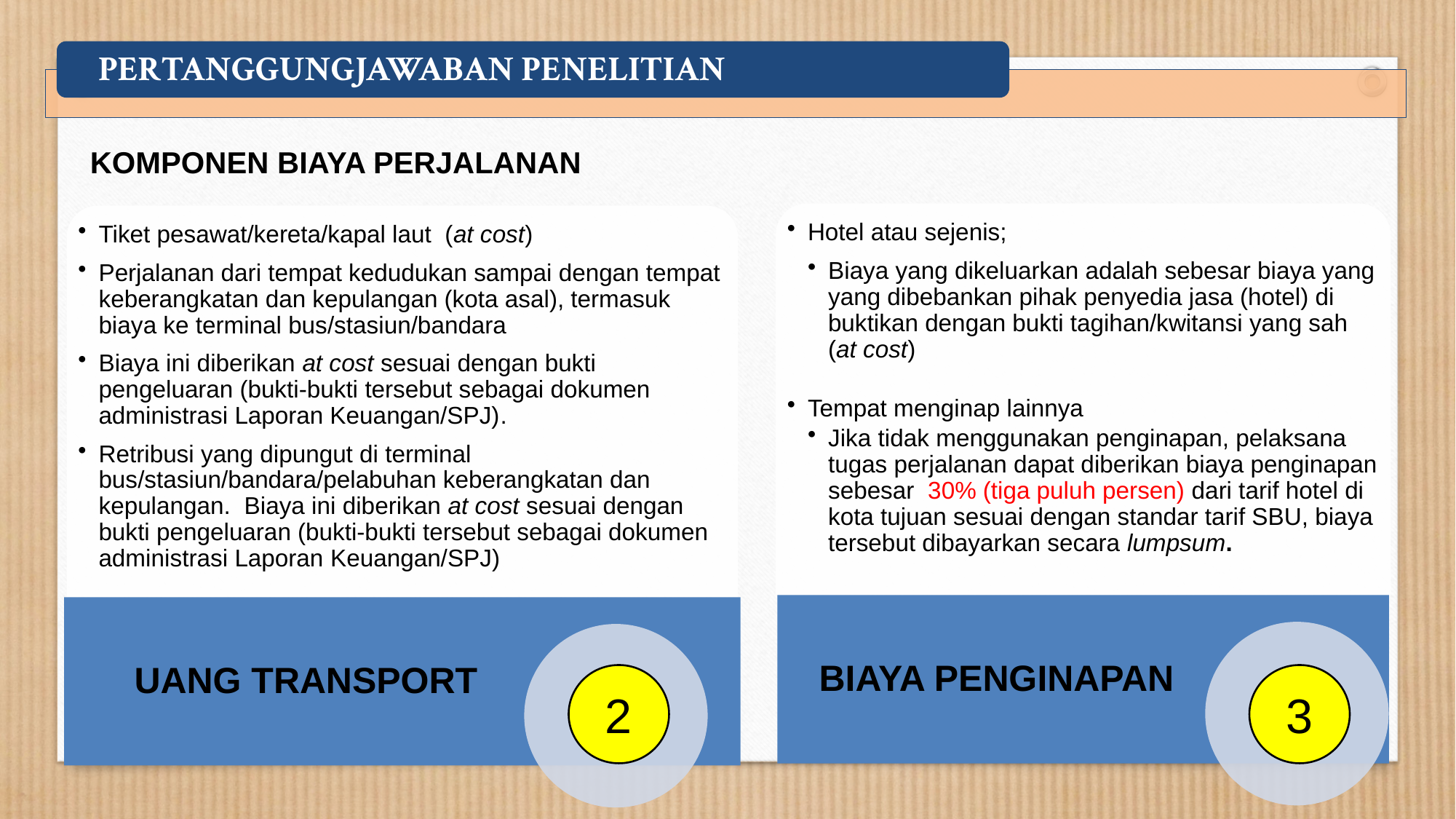

PERTANGGUNGJAWABAN PENELITIAN
KOMPONEN BIAYA PERJALANAN
Hotel atau sejenis;
Biaya yang dikeluarkan adalah sebesar biaya yang yang dibebankan pihak penyedia jasa (hotel) di buktikan dengan bukti tagihan/kwitansi yang sah (at cost)

Tempat menginap lainnya
Jika tidak menggunakan penginapan, pelaksana tugas perjalanan dapat diberikan biaya penginapan sebesar  30% (tiga puluh persen) dari tarif hotel di kota tujuan sesuai dengan standar tarif SBU, biaya tersebut dibayarkan secara lumpsum.
BIAYA PENGINAPAN
Tiket pesawat/kereta/kapal laut  (at cost)
Perjalanan dari tempat kedudukan sampai dengan tempat keberangkatan dan kepulangan (kota asal), termasuk biaya ke terminal bus/stasiun/bandara
Biaya ini diberikan at cost sesuai dengan bukti pengeluaran (bukti-bukti tersebut sebagai dokumen administrasi Laporan Keuangan/SPJ).
Retribusi yang dipungut di terminal bus/stasiun/bandara/pelabuhan keberangkatan dan kepulangan.  Biaya ini diberikan at cost sesuai dengan bukti pengeluaran (bukti-bukti tersebut sebagai dokumen administrasi Laporan Keuangan/SPJ)
UANG TRANSPORT
2
3